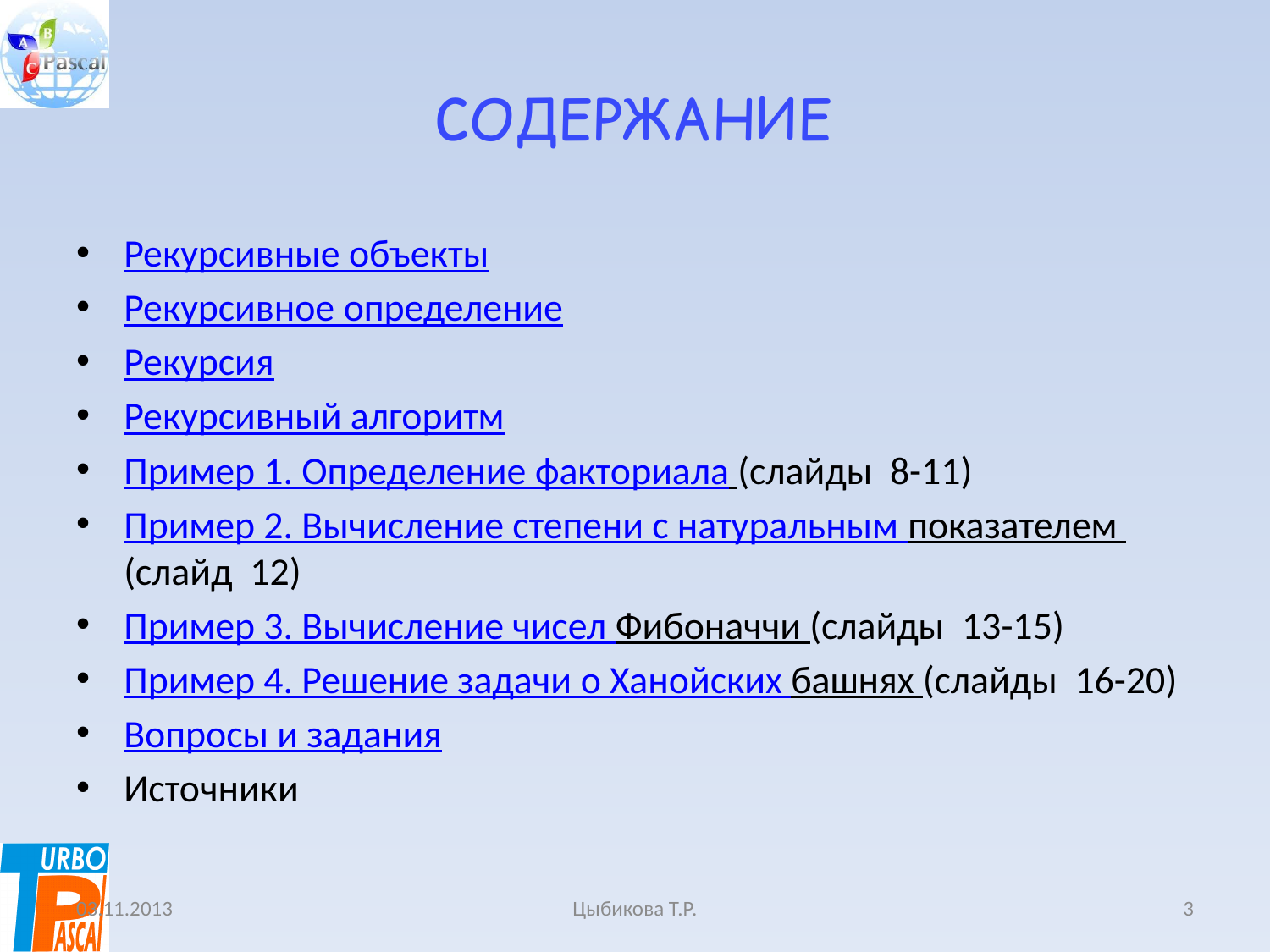

# СОДЕРЖАНИЕ
Рекурсивные объекты
Рекурсивное определение
Рекурсия
Рекурсивный алгоритм
Пример 1. Определение факториала (слайды  8-11)
Пример 2. Вычисление степени с натуральным показателем (слайд  12)
Пример 3. Вычисление чисел Фибоначчи (слайды  13-15)
Пример 4. Решение задачи о Ханойских башнях (слайды  16-20)
Вопросы и задания
Источники

03.11.2013
Цыбикова Т.Р.
3